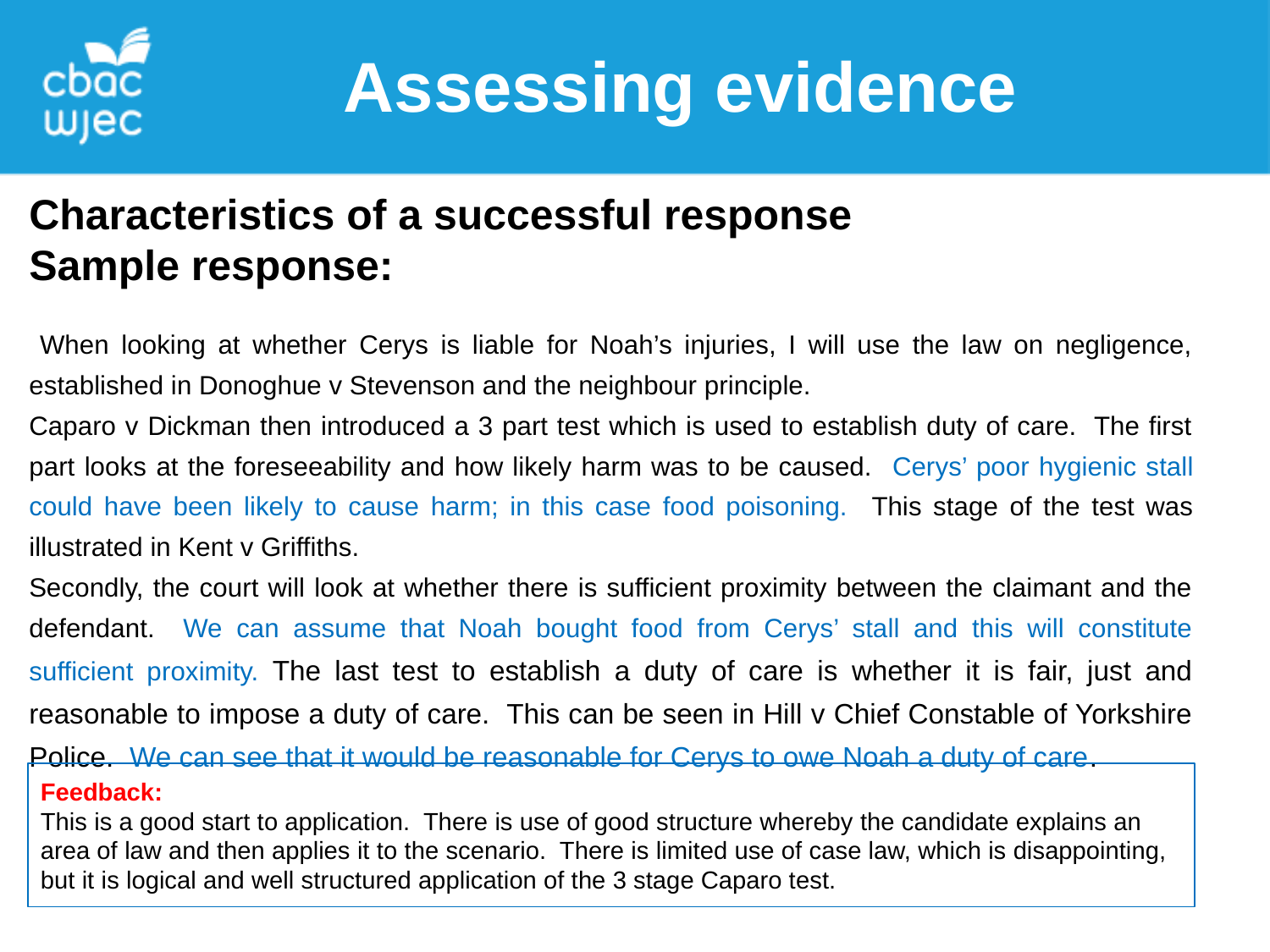

Assessing evidence
Characteristics of a successful response
Sample response:

 When looking at whether Cerys is liable for Noah’s injuries, I will use the law on negligence, established in Donoghue v Stevenson and the neighbour principle.
Caparo v Dickman then introduced a 3 part test which is used to establish duty of care.  The first part looks at the foreseeability and how likely harm was to be caused.  Cerys’ poor hygienic stall could have been likely to cause harm; in this case food poisoning.  This stage of the test was illustrated in Kent v Griffiths.
Secondly, the court will look at whether there is sufficient proximity between the claimant and the defendant.  We can assume that Noah bought food from Cerys’ stall and this will constitute sufficient proximity. The last test to establish a duty of care is whether it is fair, just and reasonable to impose a duty of care.  This can be seen in Hill v Chief Constable of Yorkshire Police.  We can see that it would be reasonable for Cerys to owe Noah a duty of care.

Feedback:
This is a good start to application.  There is use of good structure whereby the candidate explains an area of law and then applies it to the scenario.  There is limited use of case law, which is disappointing, but it is logical and well structured application of the 3 stage Caparo test.